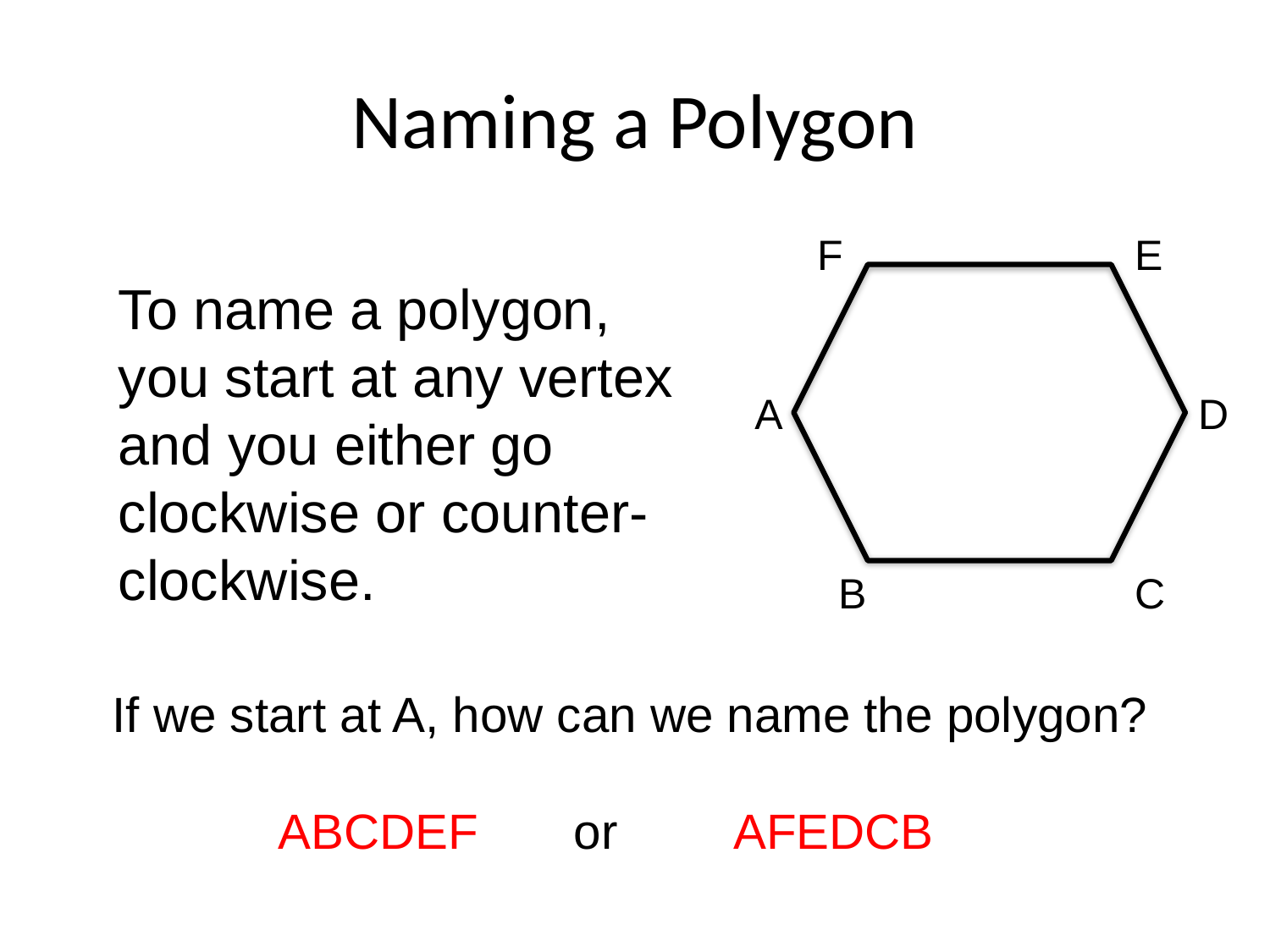

# Naming a Polygon
F
E

To name a polygon, you start at any vertex and you either go clockwise or counter-clockwise.
A
D
B
C
If we start at A, how can we name the polygon?
ABCDEF
or
AFEDCB